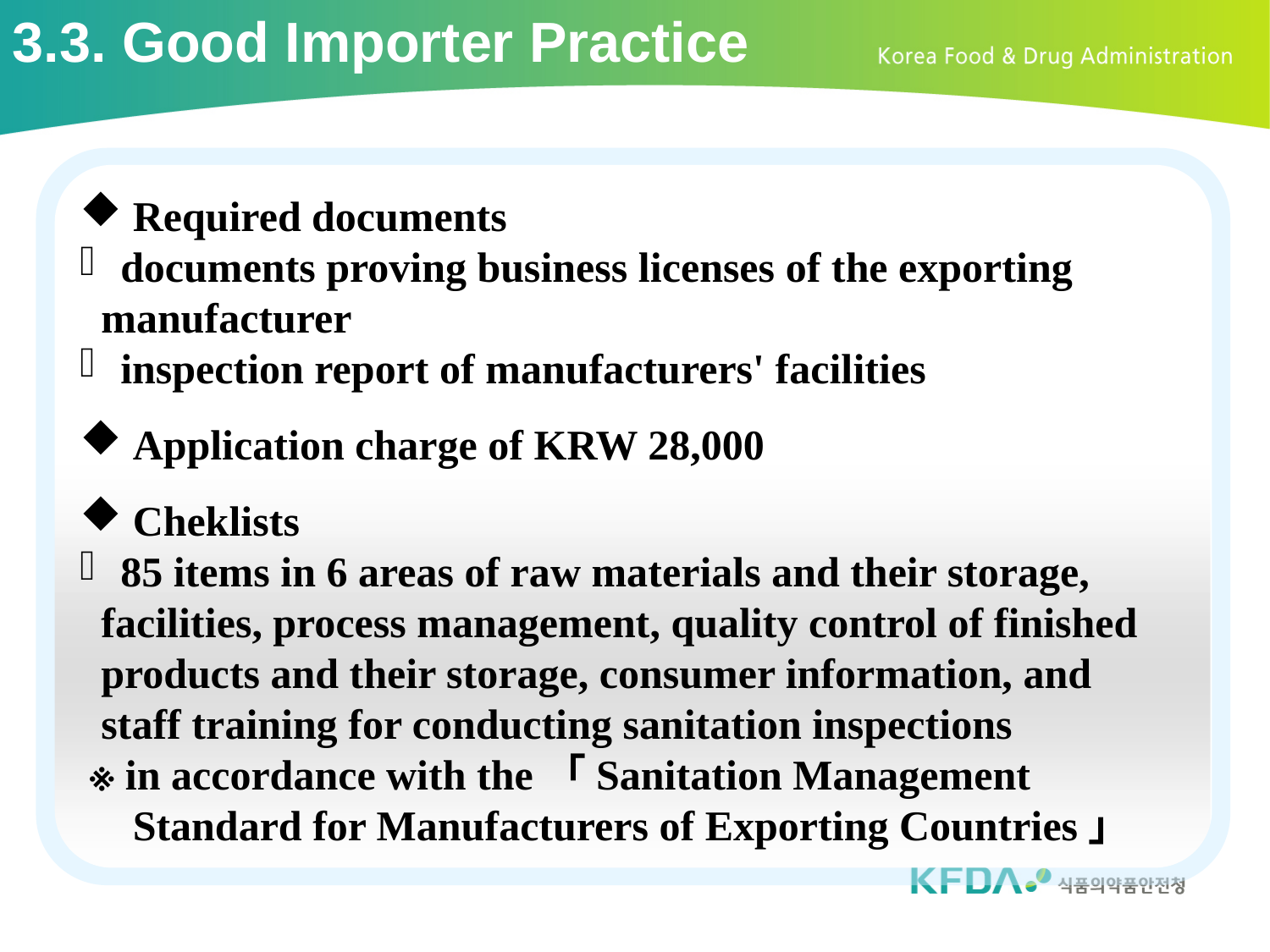

3.3. Good Importer Practice

 Required documents
 documents proving business licenses of the exporting
  manufacturer
 inspection report of manufacturers' facilities
 Application charge of KRW 28,000
 Cheklists
 85 items in 6 areas of raw materials and their storage,
  facilities, process management, quality control of finished
  products and their storage, consumer information, and
  staff training for conducting sanitation inspections
 ※ in accordance with the「Sanitation Management
     Standard for Manufacturers of Exporting Countries」